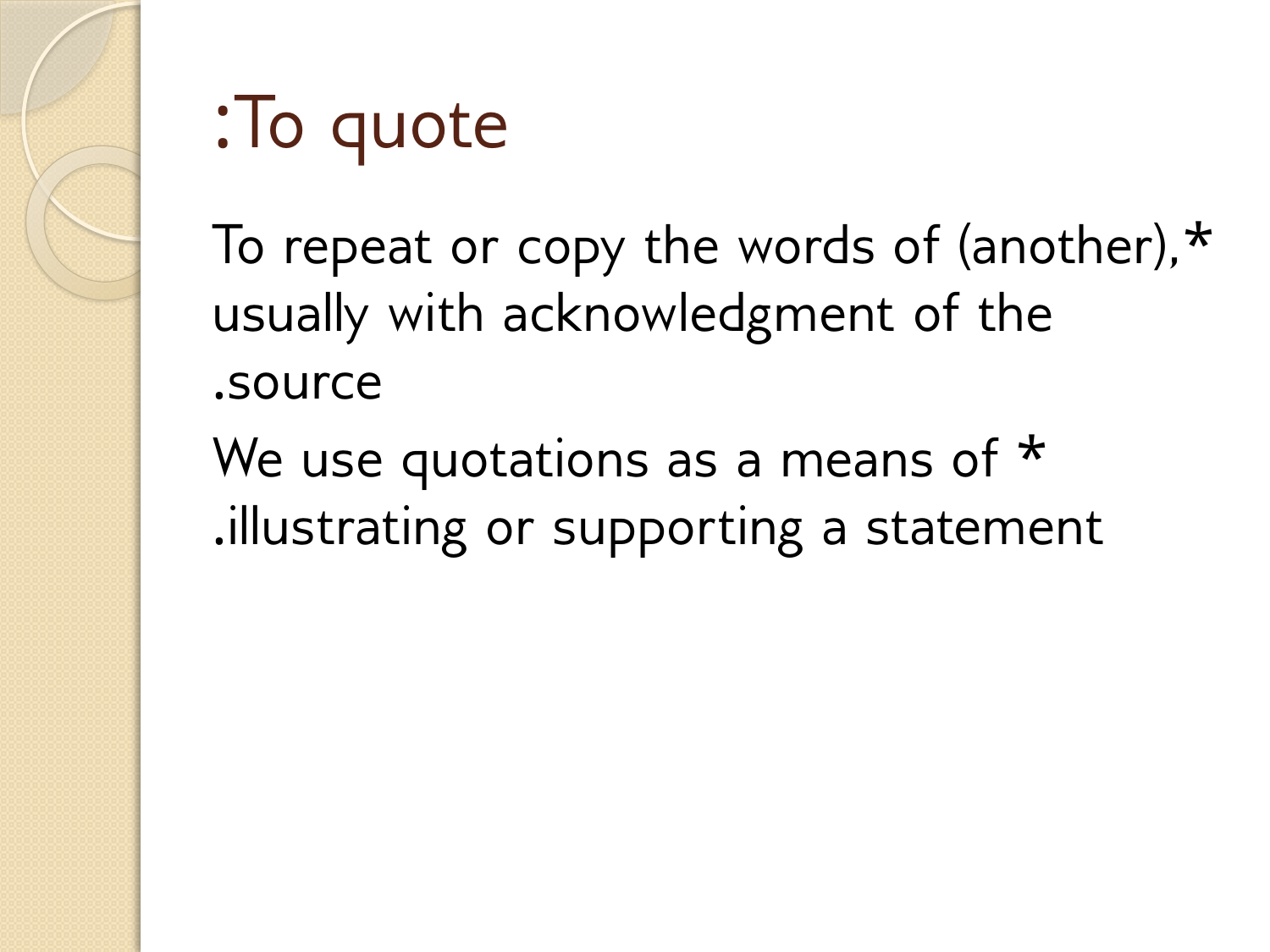

# To quote:
*To repeat or copy the words of (another), usually with acknowledgment of the source.
* We use quotations as a means of illustrating or supporting a statement.